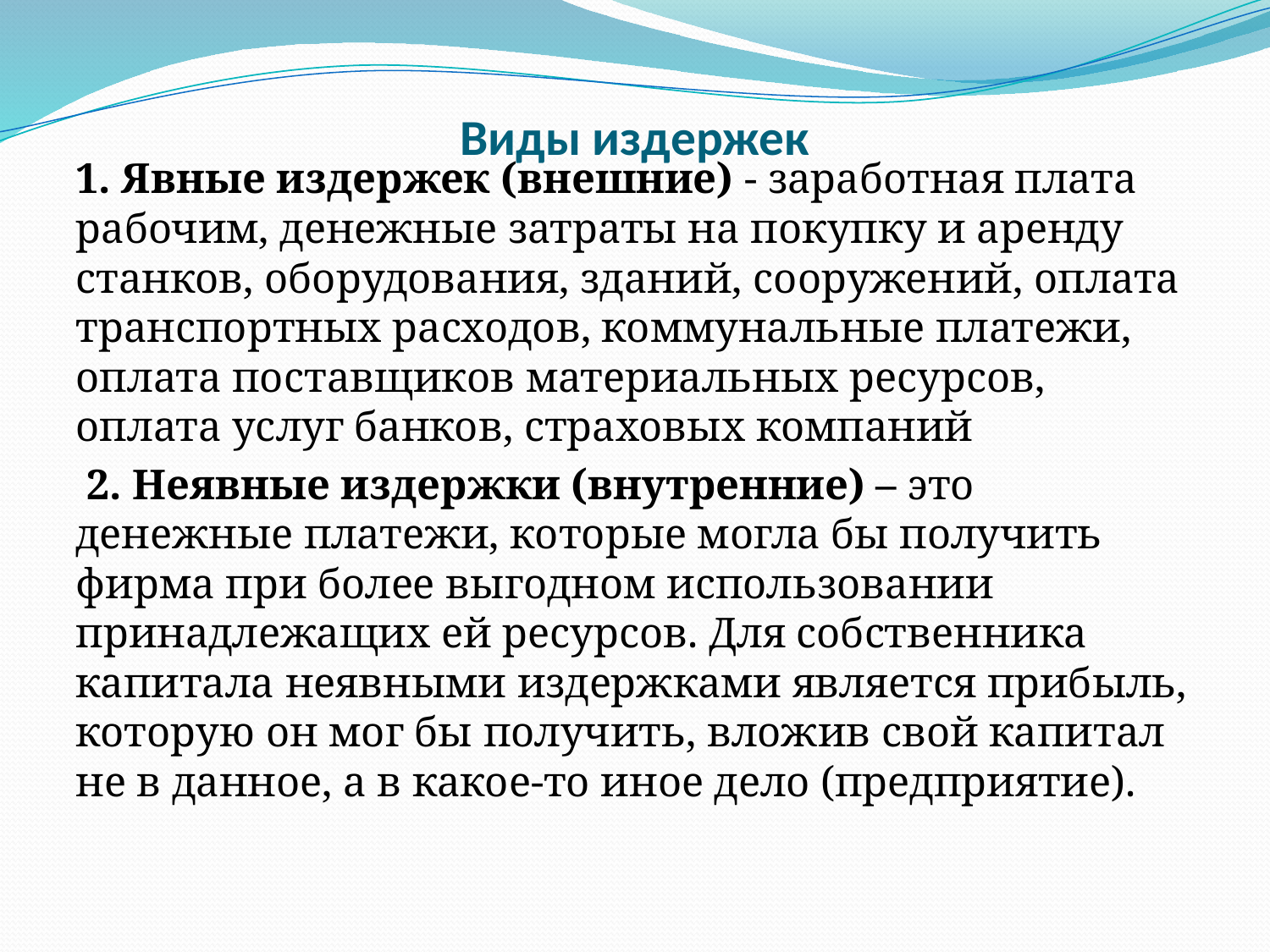

# Виды издержек
1. Явные издержек (внешние) - заработная плата рабочим, денежные затраты на покупку и аренду станков, оборудования, зданий, сооружений, оплата транспортных расходов, коммунальные платежи, оплата поставщиков материальных ресурсов, оплата услуг банков, страховых компаний
 2. Неявные издержки (внутренние) – это денежные платежи, которые могла бы получить фирма при более выгодном использовании принадлежащих ей ресурсов. Для собственника капитала неявными издержками является прибыль, которую он мог бы получить, вложив свой капитал не в данное, а в какое-то иное дело (предприятие).